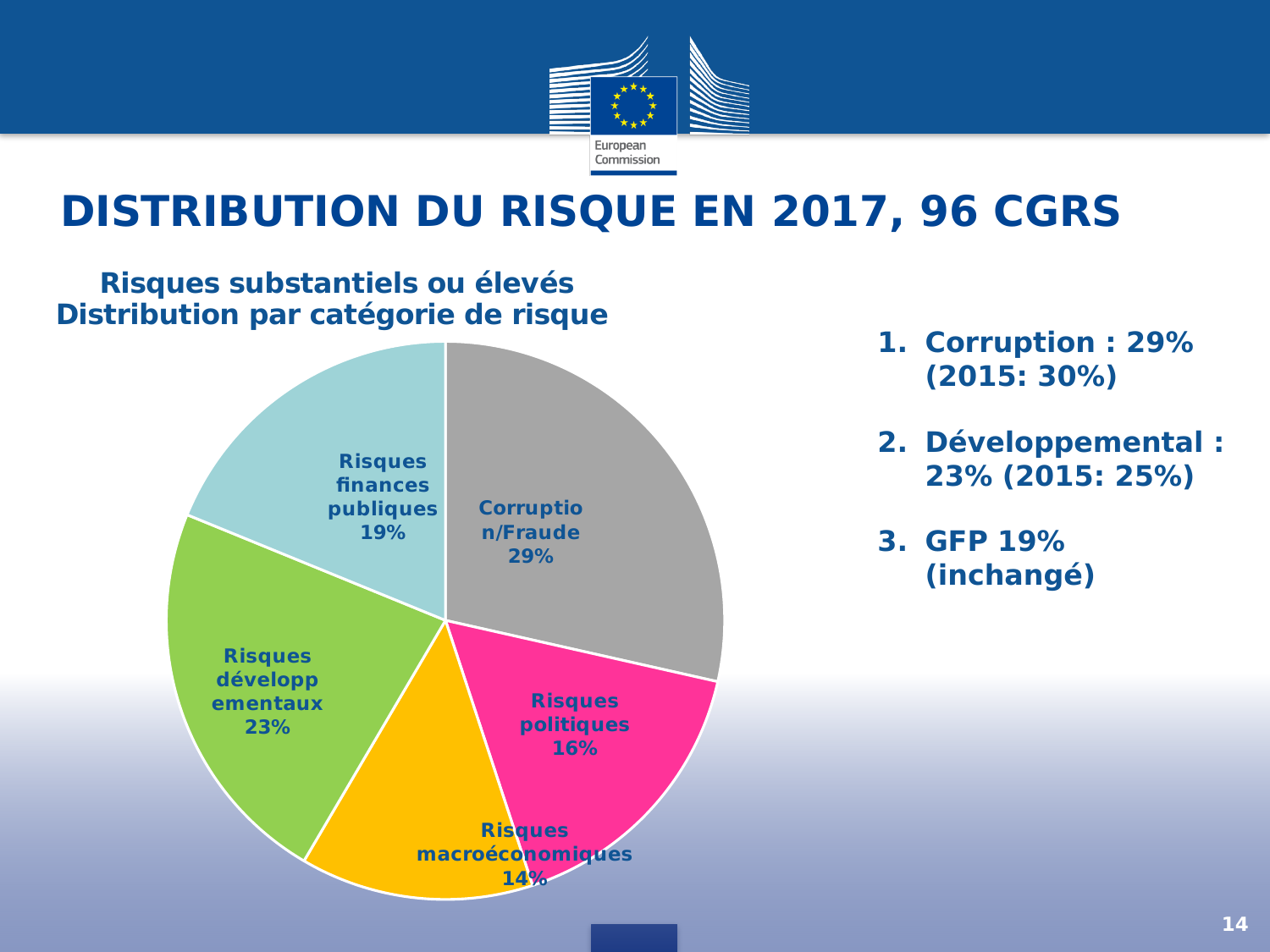

# Distribution du risque en 2017, 96 CGRs

### Chart: Risques substantiels ou élevés
Distribution par catégorie de risque

| Category |  |
|---|---|
| Corruption/Fraude | 0.285 |
| Risques politiques | 0.164 |
| Risques macroéconomiques | 0.135 |
| Risques développementaux | 0.227 |
| Risques finances publiques | 0.188 |
Corruption : 29% (2015: 30%)
Développemental : 23% (2015: 25%)
GFP 19% (inchangé)

14